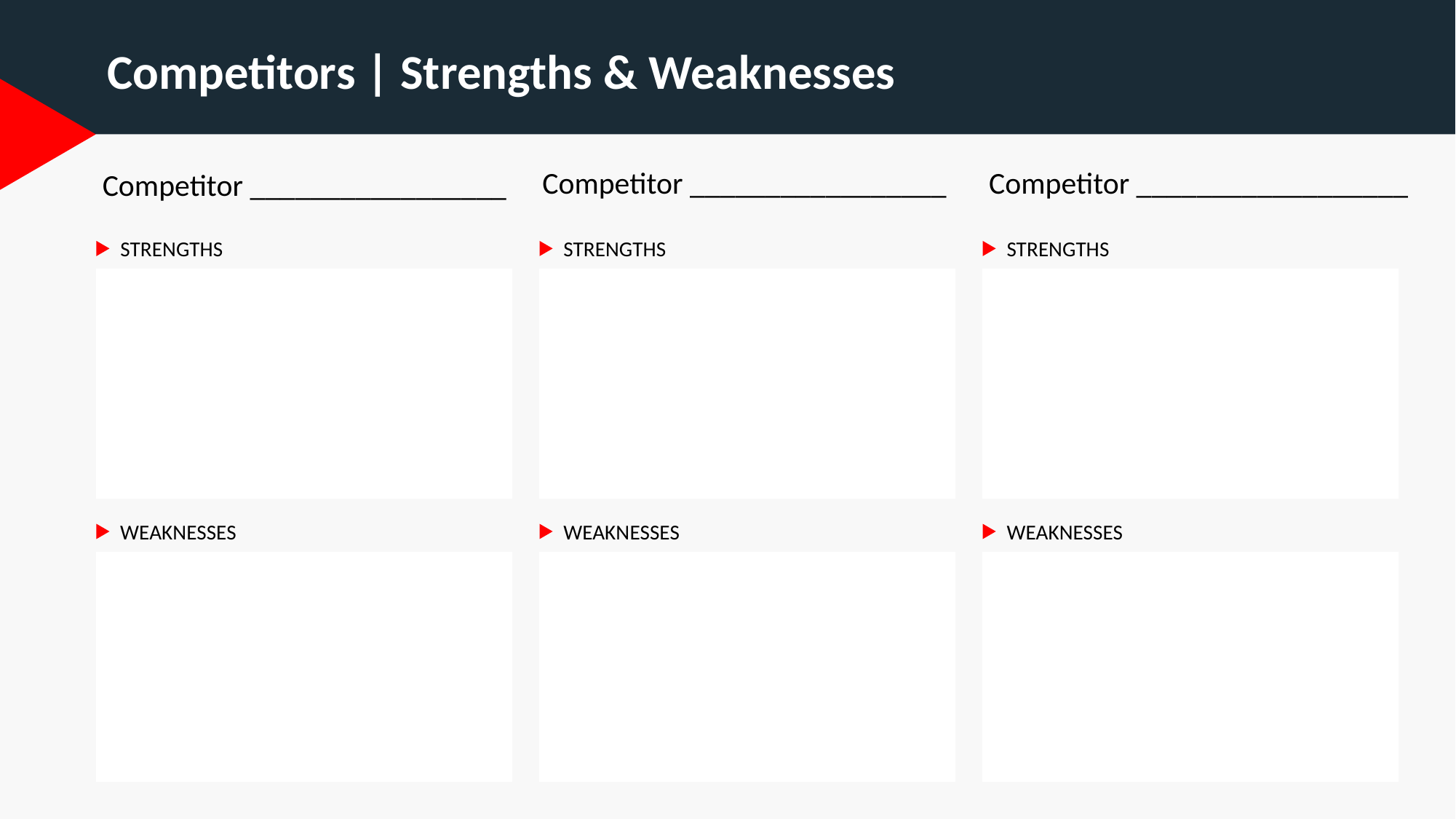

Competitors | Strengths & Weaknesses

Competitor _________________
Competitor __________________
Competitor _________________
STRENGTHS
STRENGTHS
STRENGTHS

|  |
| --- |
|  |
| --- |
|  |
| --- |
WEAKNESSES
WEAKNESSES
WEAKNESSES

|  |
| --- |
|  |
| --- |
|  |
| --- |